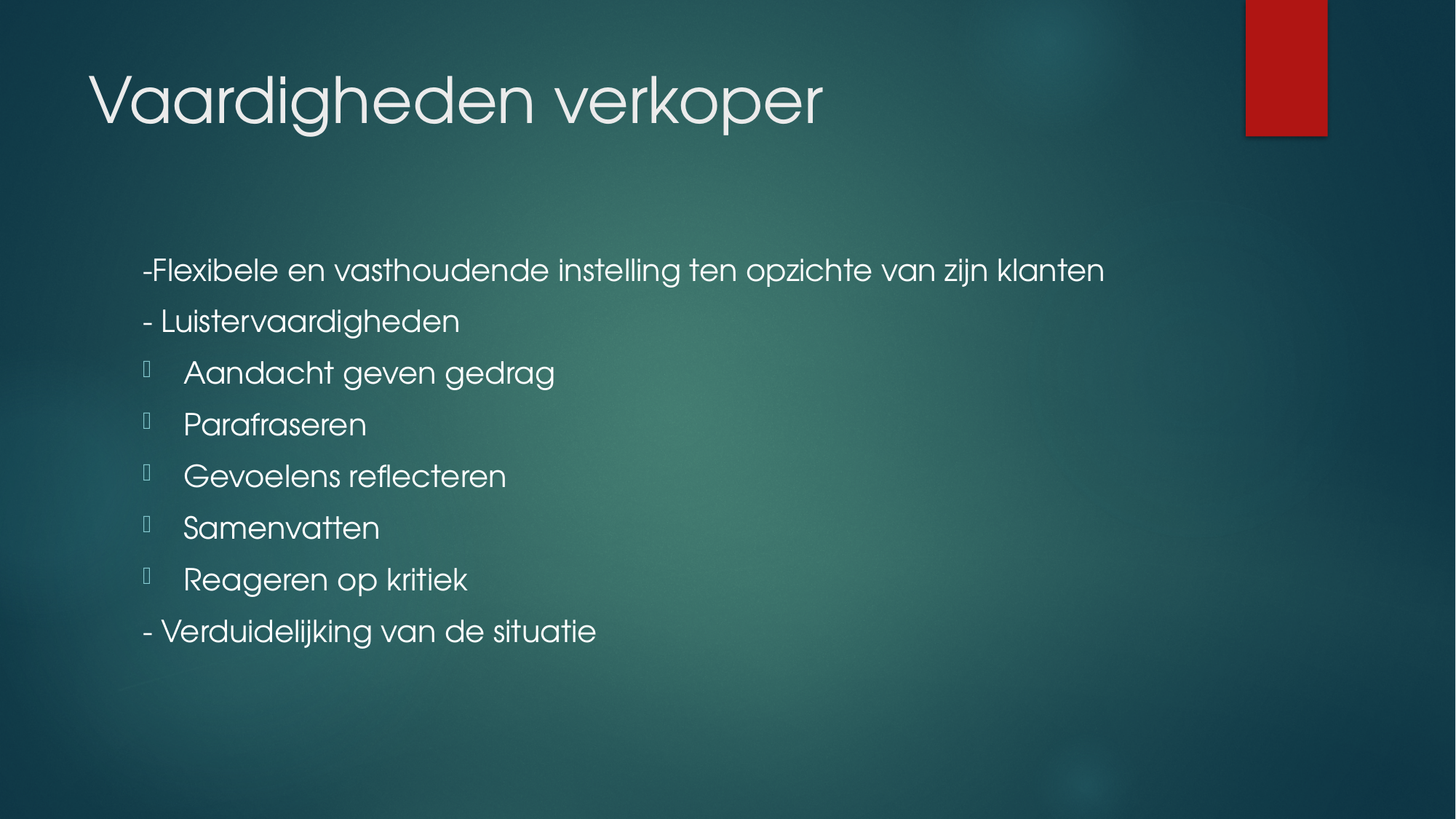

# Vaardigheden verkoper
-Flexibele en vasthoudende instelling ten opzichte van zijn klanten
- Luistervaardigheden
Aandacht geven gedrag
Parafraseren
Gevoelens reflecteren
Samenvatten
Reageren op kritiek
- Verduidelijking van de situatie